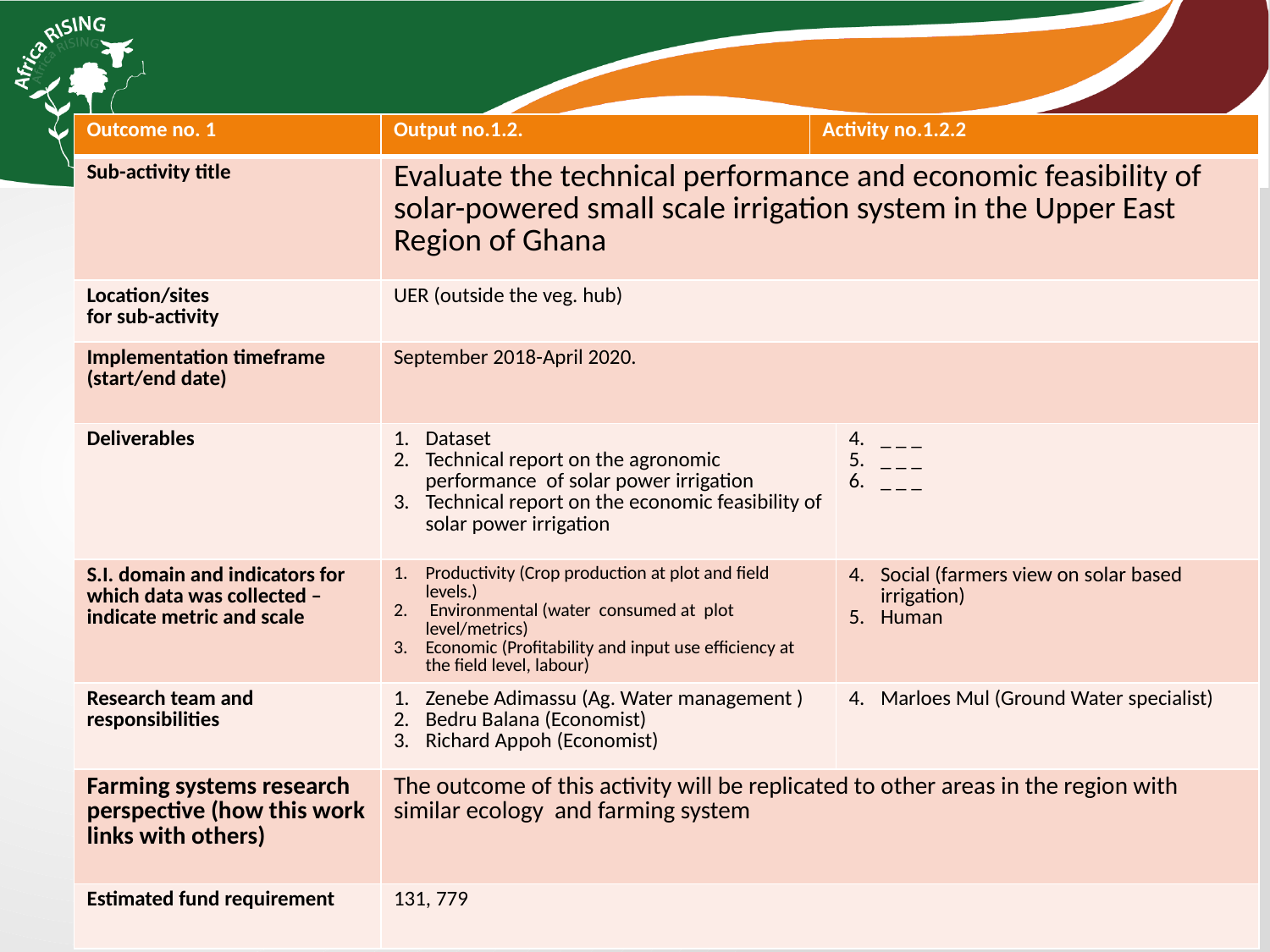

| Outcome no. 1 | Output no.1.2. | Activity no.1.2.2 |  |
| --- | --- | --- | --- |
| Sub-activity title | Evaluate the technical performance and economic feasibility of solar-powered small scale irrigation system in the Upper East Region of Ghana |  |  |
| Location/sites for sub-activity | UER (outside the veg. hub) |  |  |
| Implementation timeframe (start/end date) | September 2018-April 2020. |  |  |
| Deliverables | Dataset Technical report on the agronomic performance of solar power irrigation Technical report on the economic feasibility of solar power irrigation |  | \_ \_ \_ \_ \_ \_ \_ \_ \_ |
| S.I. domain and indicators for which data was collected – indicate metric and scale | Productivity (Crop production at plot and field levels.) Environmental (water consumed at plot level/metrics) Economic (Profitability and input use efficiency at the field level, labour) |  | Social (farmers view on solar based irrigation) Human |
| Research team and responsibilities | Zenebe Adimassu (Ag. Water management ) Bedru Balana (Economist) Richard Appoh (Economist) |  | Marloes Mul (Ground Water specialist) |
| Farming systems research perspective (how this work links with others) | The outcome of this activity will be replicated to other areas in the region with similar ecology and farming system |  |  |
| Estimated fund requirement | 131, 779 |  |  |